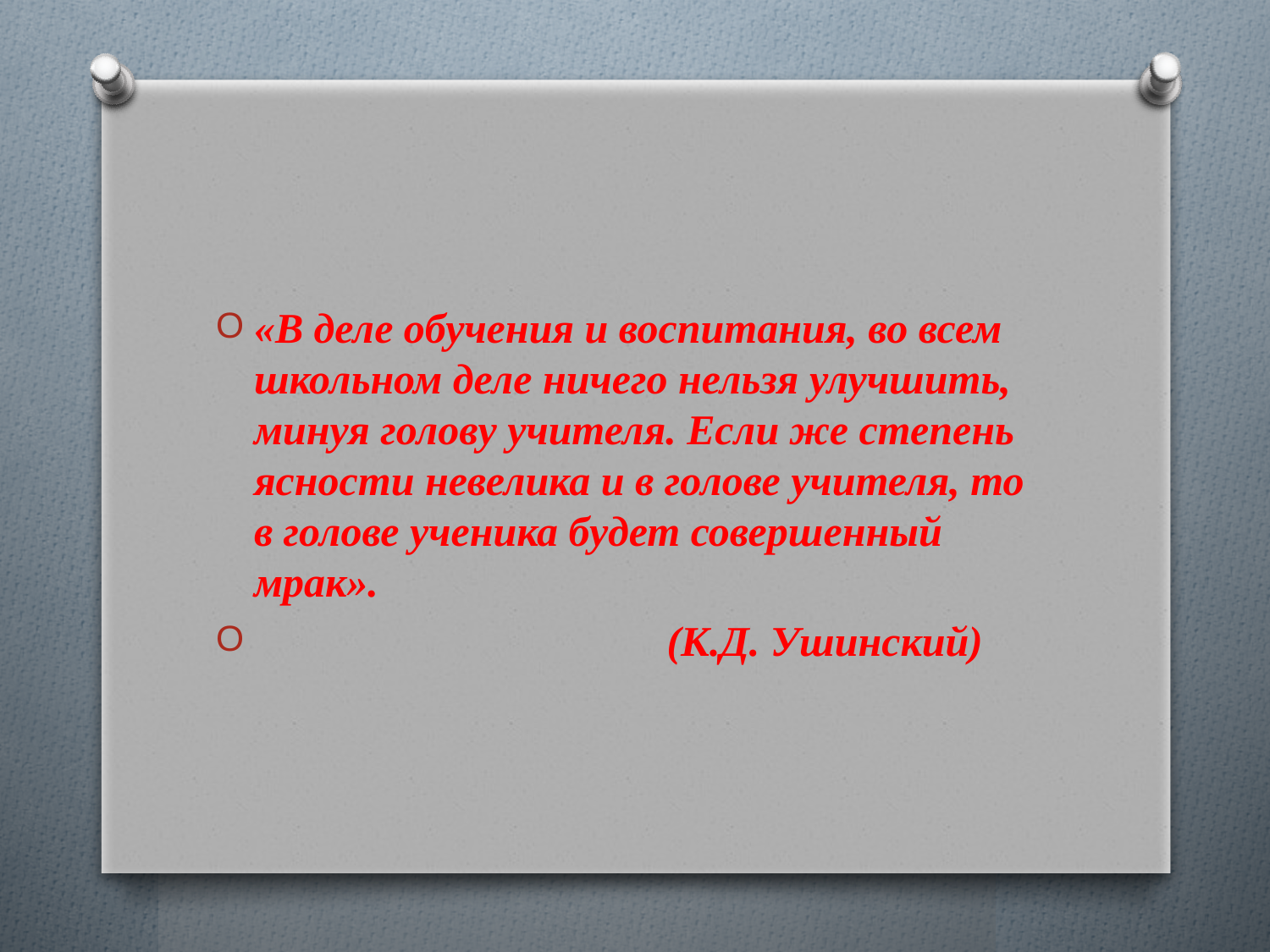

#
«В деле обучения и воспитания, во всем школьном деле ничего нельзя улучшить, минуя голову учителя. Если же степень ясности невелика и в голове учителя, то в голове ученика будет совершенный мрак».
                                       (К.Д. Ушинский)